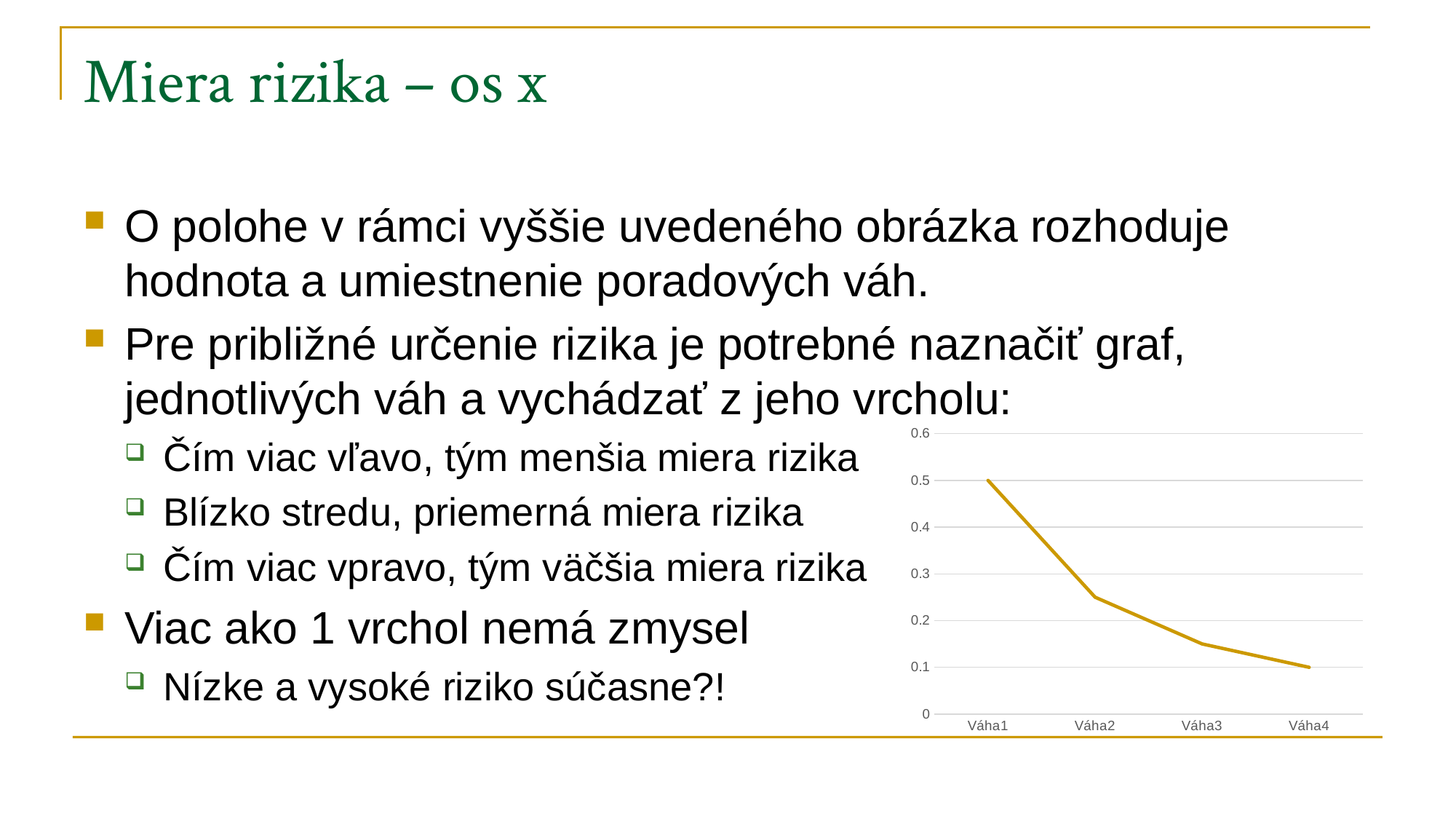

# Miera rizika – os x
O polohe v rámci vyššie uvedeného obrázka rozhoduje hodnota a umiestnenie poradových váh.
Pre približné určenie rizika je potrebné naznačiť graf, jednotlivých váh a vychádzať z jeho vrcholu:
Čím viac vľavo, tým menšia miera rizika
Blízko stredu, priemerná miera rizika
Čím viac vpravo, tým väčšia miera rizika
Viac ako 1 vrchol nemá zmysel
Nízke a vysoké riziko súčasne?!

### Chart

| Category |  |
|---|---|
| Váha1 | 0.5 |
| Váha2 | 0.25 |
| Váha3 | 0.15 |
| Váha4 | 0.1 |